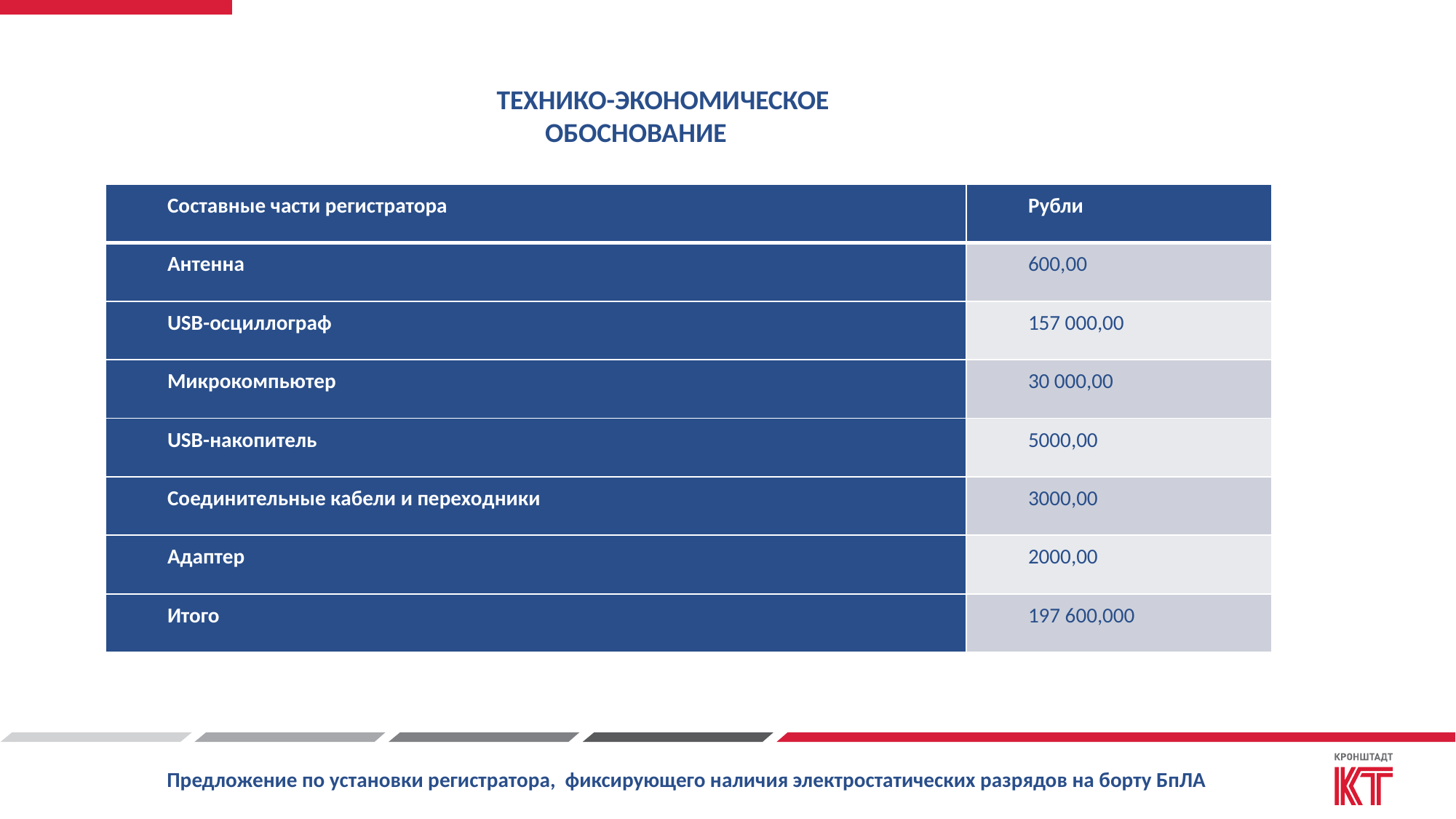

ТЕХНИКО-ЭКОНОМИЧЕСКОЕ ОБОСНОВАНИЕ
| Составные части регистратора | Рубли |
| --- | --- |
| Антенна | 600,00 |
| USB-осциллограф | 157 000,00 |
| Микрокомпьютер | 30 000,00 |
| USB-накопитель | 5000,00 |
| Соединительные кабели и переходники | 3000,00 |
| Адаптер | 2000,00 |
| Итого | 197 600,000 |
Предложение по установки регистратора,  фиксирующего наличия электростатических разрядов на борту БпЛА